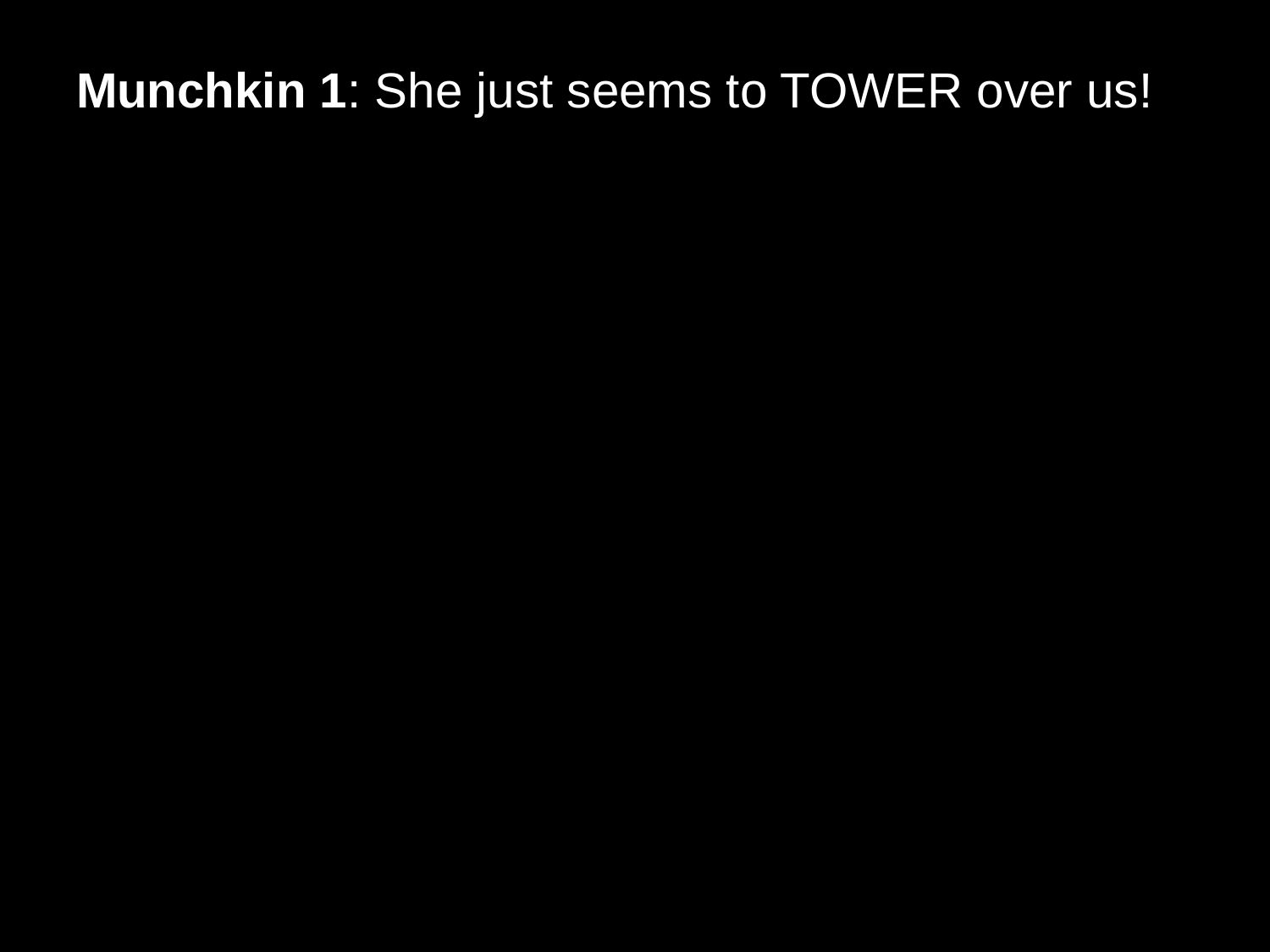

# Munchkin 1: She just seems to TOWER over us!